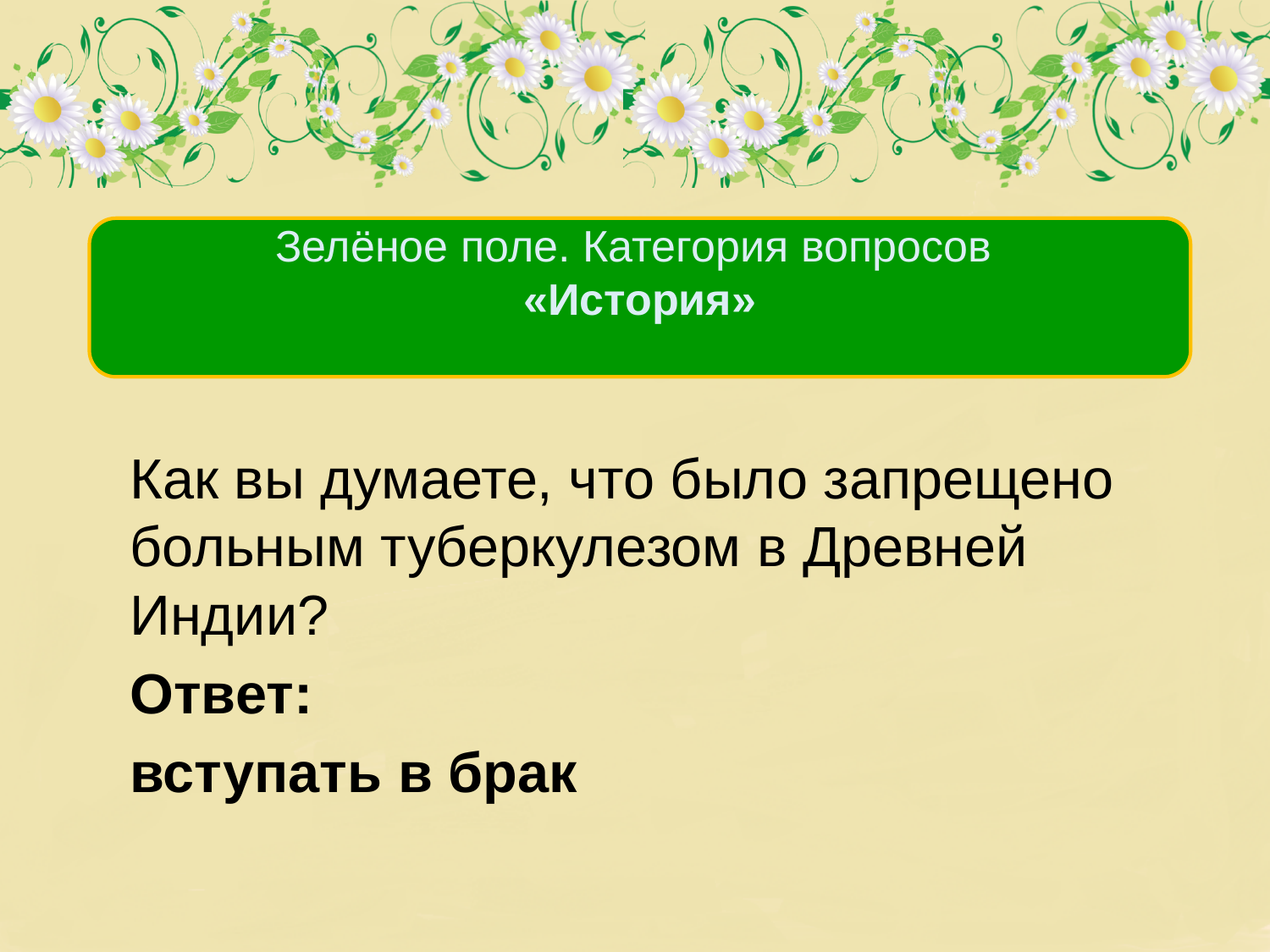

Зелёное поле. Категория вопросов
«История»

	Как вы думаете, что было запрещено больным туберкулезом в Древней Индии?
	Ответ:
	вступать в брак